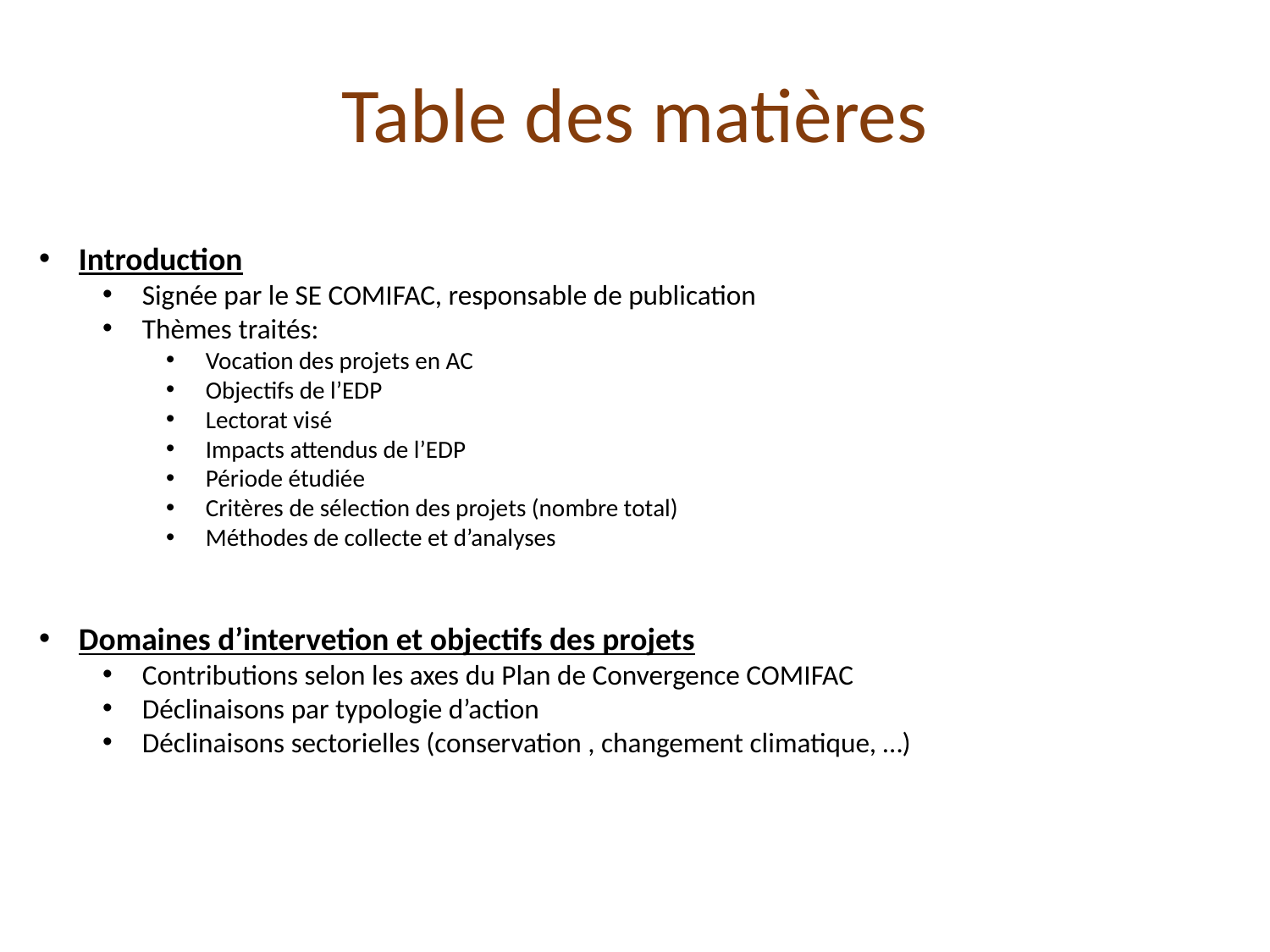

# Table des matières
Introduction
Signée par le SE COMIFAC, responsable de publication
Thèmes traités:
Vocation des projets en AC
Objectifs de l’EDP
Lectorat visé
Impacts attendus de l’EDP
Période étudiée
Critères de sélection des projets (nombre total)
Méthodes de collecte et d’analyses

Domaines d’intervetion et objectifs des projets
Contributions selon les axes du Plan de Convergence COMIFAC
Déclinaisons par typologie d’action
Déclinaisons sectorielles (conservation , changement climatique, …)